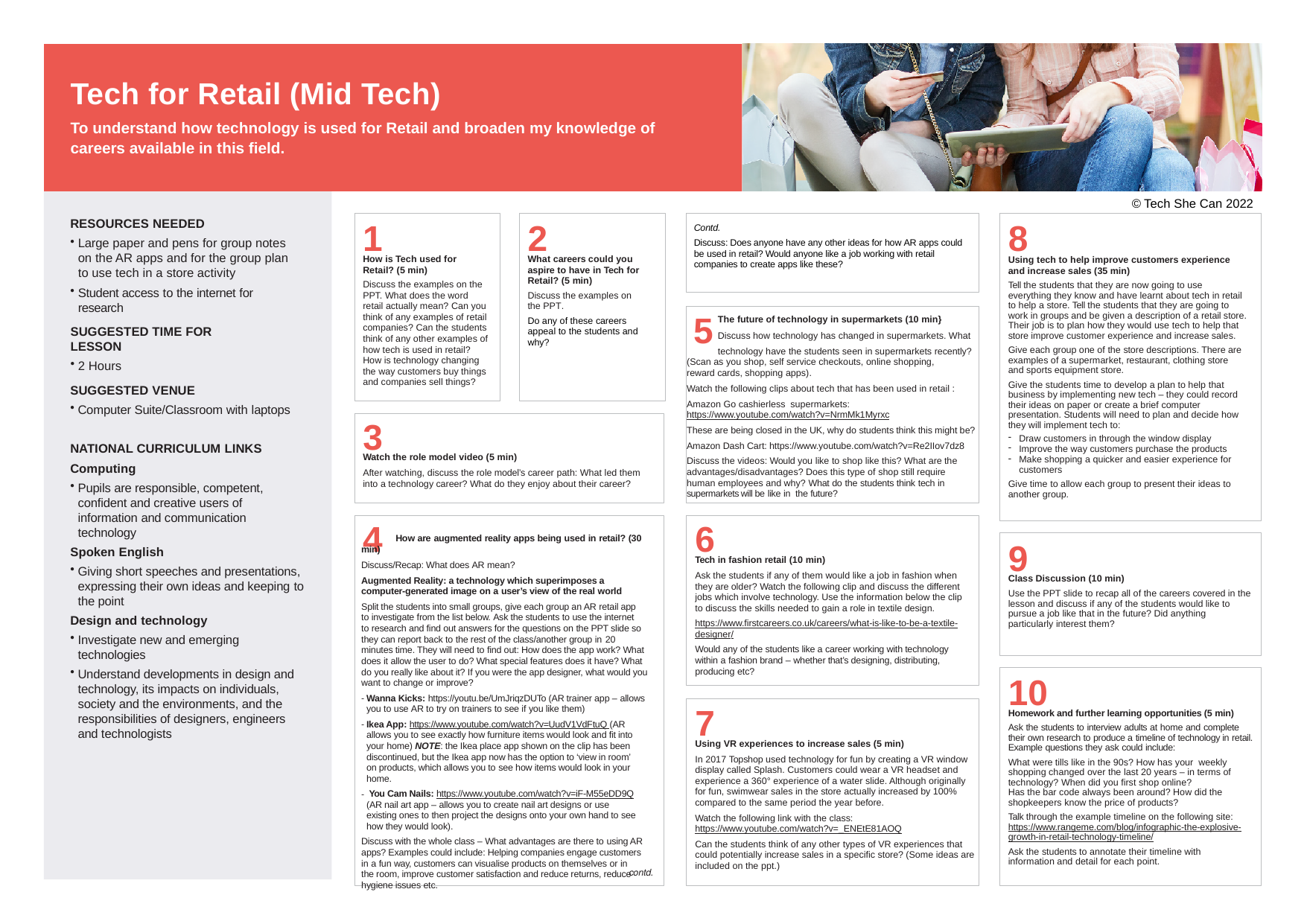

Tech for Retail (Mid Tech)
To understand how technology is used for Retail and broaden my knowledge of careers available in this field.

© Tech She Can 2022
RESOURCES NEEDED
Large paper and pens for group notes on the AR apps and for the group plan to use tech in a store activity
Student access to the internet for  research

Contd.
Discuss: Does anyone have any other ideas for how AR apps could be used in retail? Would anyone like a job working with retail companies to create apps like these?

1
2
8
How is Tech used for Retail? (5 min)
Discuss the examples on the PPT. What does the word retail actually mean? Can you think of any examples of retail companies? Can the students think of any other examples of how tech is used in retail? How is technology changing the way customers buy things and companies sell things?
What careers could you aspire to have in Tech for Retail? (5 min)
Discuss the examples on the PPT.
Do any of these careers appeal to the students and why?
Using tech to help improve customers experience and increase sales (35 min)
Tell the students that they are now going to use everything they know and have learnt about tech in retail to help a store. Tell the students that they are going to work in groups and be given a description of a retail store. Their job is to plan how they would use tech to help that store improve customer experience and increase sales.
Give each group one of the store descriptions. There are examples of a supermarket, restaurant, clothing store and sports equipment store.
Give the students time to develop a plan to help that business by implementing new tech – they could record their ideas on paper or create a brief computer presentation. Students will need to plan and decide how they will implement tech to:
Draw customers in through the window display
Improve the way customers purchase the products
Make shopping a quicker and easier experience for customers
Give time to allow each group to present their ideas to another group.
5

            The future of technology in supermarkets (10 min}
            Discuss how technology has changed in supermarkets. What
            technology have the students seen in supermarkets recently?
(Scan as you shop, self service checkouts, online shopping,
reward cards, shopping apps).
Watch the following clips about tech that has been used in retail :
Amazon Go cashierless  supermarkets: https://www.youtube.com/watch?v=NrmMk1Myrxc
These are being closed in the UK, why do students think this might be?
Amazon Dash Cart: https://www.youtube.com/watch?v=Re2IIov7dz8
Discuss the videos: Would you like to shop like this? What are the advantages/disadvantages? Does this type of shop still require
human employees and why? What do the students think tech in                              supermarkets will be like in  the future?
SUGGESTED TIME FOR LESSON
2 Hours
SUGGESTED VENUE
Computer Suite/Classroom with laptops
3

NATIONAL CURRICULUM LINKS
Computing
Pupils are responsible, competent, confident and creative users of information and communication technology
Spoken English
Giving short speeches and presentations, expressing their own ideas and keeping to the point
Design and technology
Investigate new and emerging technologies
Understand developments in design and technology, its impacts on individuals, society and the environments, and the responsibilities of designers, engineers and technologists
Watch the role model video (5 min)
After watching, discuss the role model’s career path: What led them into a technology career? What do they enjoy about their career?
4
6

              How are augmented reality apps being used in retail? (30 min)
Discuss/Recap: What does AR mean?
Augmented Reality: a technology which superimposes a computer-generated image on a user’s view of the real world
Split the students into small groups, give each group an AR retail app to investigate from the list below. Ask the students to use the internet to research and find out answers for the questions on the PPT slide so they can report back to the rest of the class/another group in  20
minutes time. They will need to find out: How does the app work? What does it allow the user to do? What special features does it have? What
do you really like about it? If you were the app designer, what would you want to change or improve?
Wanna Kicks: https://youtu.be/UmJriqzDUTo (AR trainer app – allows you to use AR to try on trainers to see if you like them)
Ikea App: https://www.youtube.com/watch?v=UudV1VdFtuQ (AR allows you to see exactly how furniture items would look and fit into your home) NOTE: the Ikea place app shown on the clip has been discontinued, but the Ikea app now has the option to ‘view in room’ on products, which allows you to see how items would look in your home.
 You Cam Nails: https://www.youtube.com/watch?v=iF-M55eDD9Q (AR nail art app – allows you to create nail art designs or use existing ones to then project the designs onto your own hand to see how they would look).
Discuss with the whole class – What advantages are there to using AR apps? Examples could include: Helping companies engage customers in a fun way, customers can visualise products on themselves or in
the room, improve customer satisfaction and reduce returns, reduce hygiene issues etc.

9
Tech in fashion retail (10 min)
Ask the students if any of them would like a job in fashion when they are older? Watch the following clip and discuss the different jobs which involve technology. Use the information below the clip to discuss the skills needed to gain a role in textile design.
https://www.firstcareers.co.uk/careers/what-is-like-to-be-a-textile-designer/
Would any of the students like a career working with technology within a fashion brand – whether that’s designing, distributing, producing etc?
Class Discussion (10 min)
Use the PPT slide to recap all of the careers covered in the lesson and discuss if any of the students would like to pursue a job like that in the future? Did anything particularly interest them?

10
7

Homework and further learning opportunities (5 min)
Ask the students to interview adults at home and complete their own research to produce a timeline of technology in retail. Example questions they ask could include:
What were tills like in the 90s? How has your  weekly shopping changed over the last 20 years – in terms of technology? When did you first shop online?
Has the bar code always been around? How did the shopkeepers know the price of products?
Talk through the example timeline on the following site: https://www.rangeme.com/blog/infographic-the-explosive-growth-in-retail-technology-timeline/
Ask the students to annotate their timeline with information and detail for each point.
Using VR experiences to increase sales (5 min)
In 2017 Topshop used technology for fun by creating a VR window display called Splash. Customers could wear a VR headset and experience a 360° experience of a water slide. Although originally for fun, swimwear sales in the store actually increased by 100% compared to the same period the year before.
Watch the following link with the class: https://www.youtube.com/watch?v=_ENEtE81AOQ
Can the students think of any other types of VR experiences that could potentially increase sales in a specific store? (Some ideas are included on the ppt.)
contd.